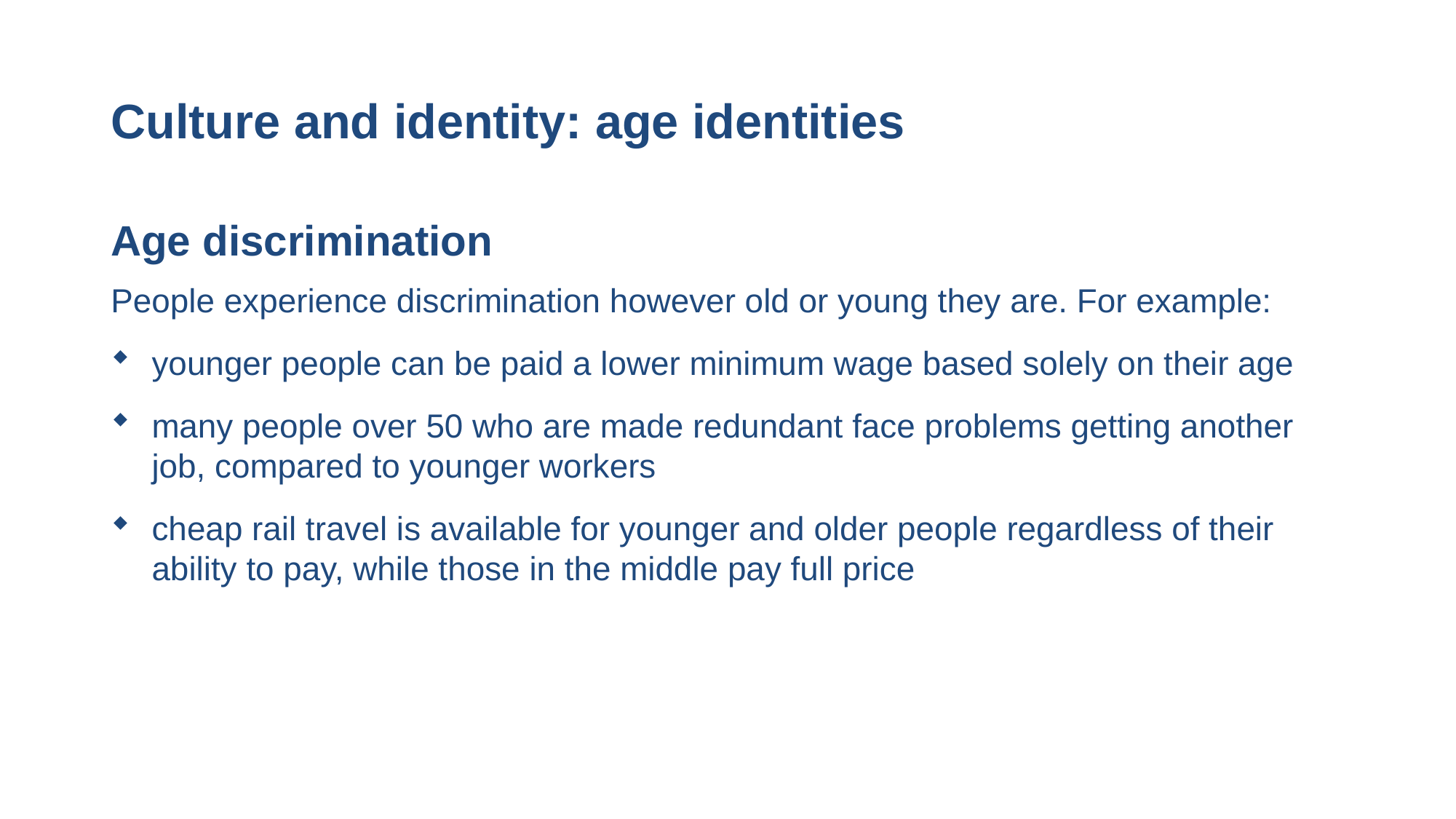

# Culture and identity: age identities
Age discrimination
People experience discrimination however old or young they are. For example:
younger people can be paid a lower minimum wage based solely on their age
many people over 50 who are made redundant face problems getting another job, compared to younger workers
cheap rail travel is available for younger and older people regardless of their ability to pay, while those in the middle pay full price